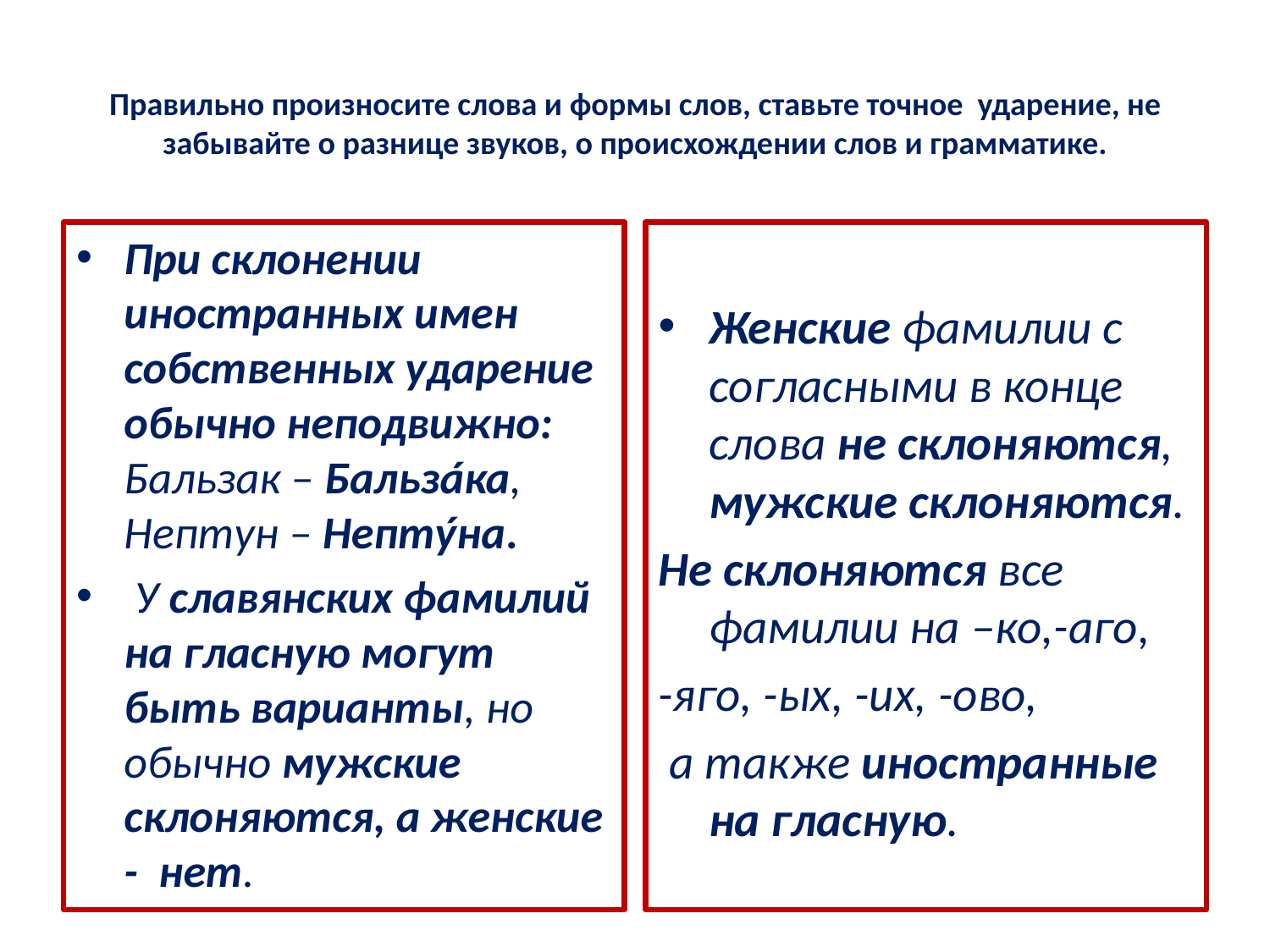

# Правильно произносите слова и формы слов, ставьте точное  ударение, не забывайте о разнице звуков, о происхождении слов и грамматике.
При склонении иностранных имен собственных ударение обычно неподвижно: Бальзак – Бальзáка, Нептун – Нептýна.
 У славянских фамилий на гласную могут быть варианты, но обычно мужские склоняются, а женские -  нет.

Женские фамилии с согласными в конце слова не склоняются, мужские склоняются.
Не склоняются все фамилии на –ко,-аго,
-яго, -ых, -их, -ово,
 а также иностранные на гласную.